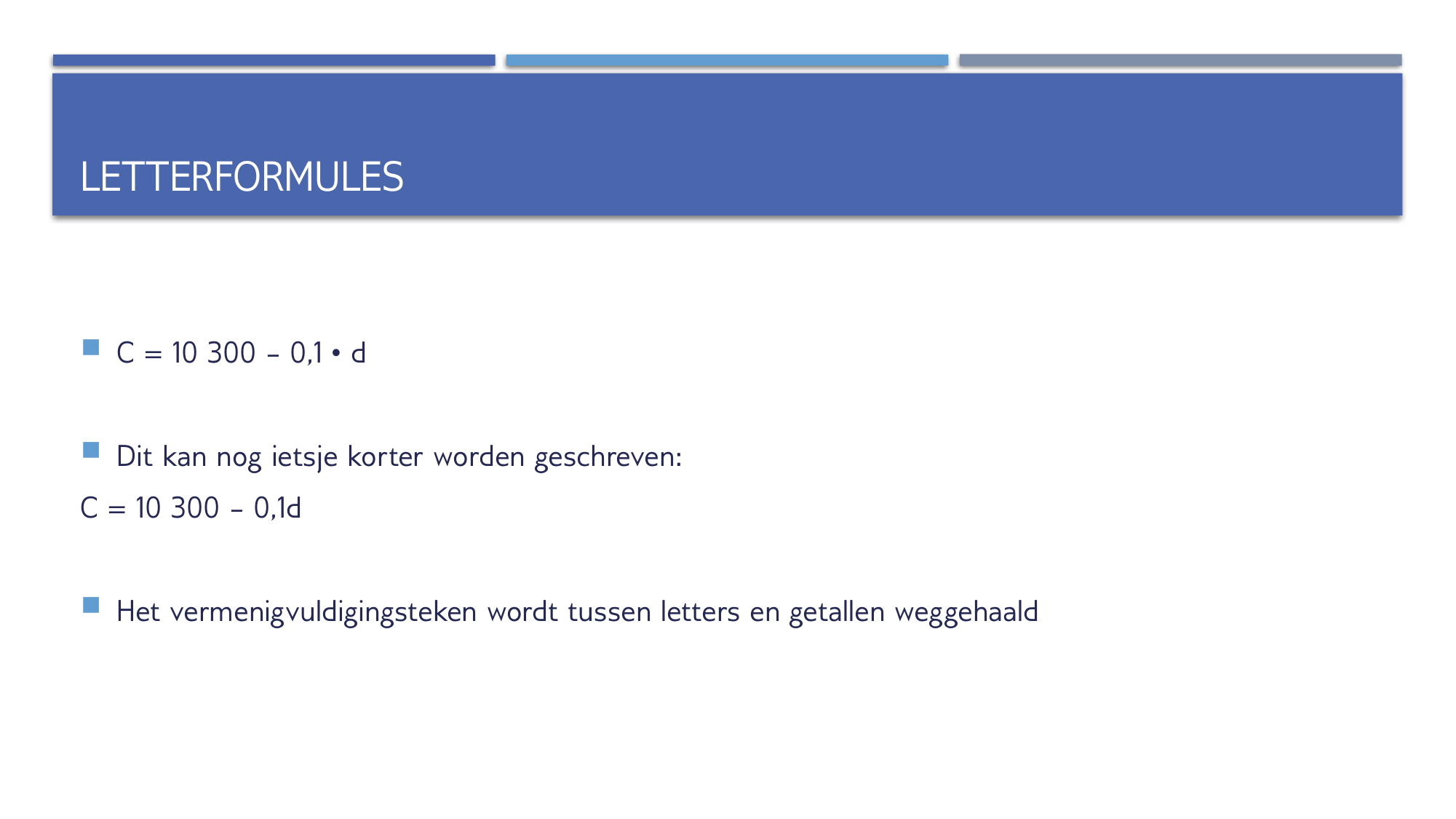

# Letterformules
C = 10 300 – 0,1 • d

Dit kan nog ietsje korter worden geschreven:
C = 10 300 – 0,1d

Het vermenigvuldigingsteken wordt tussen letters en getallen weggehaald